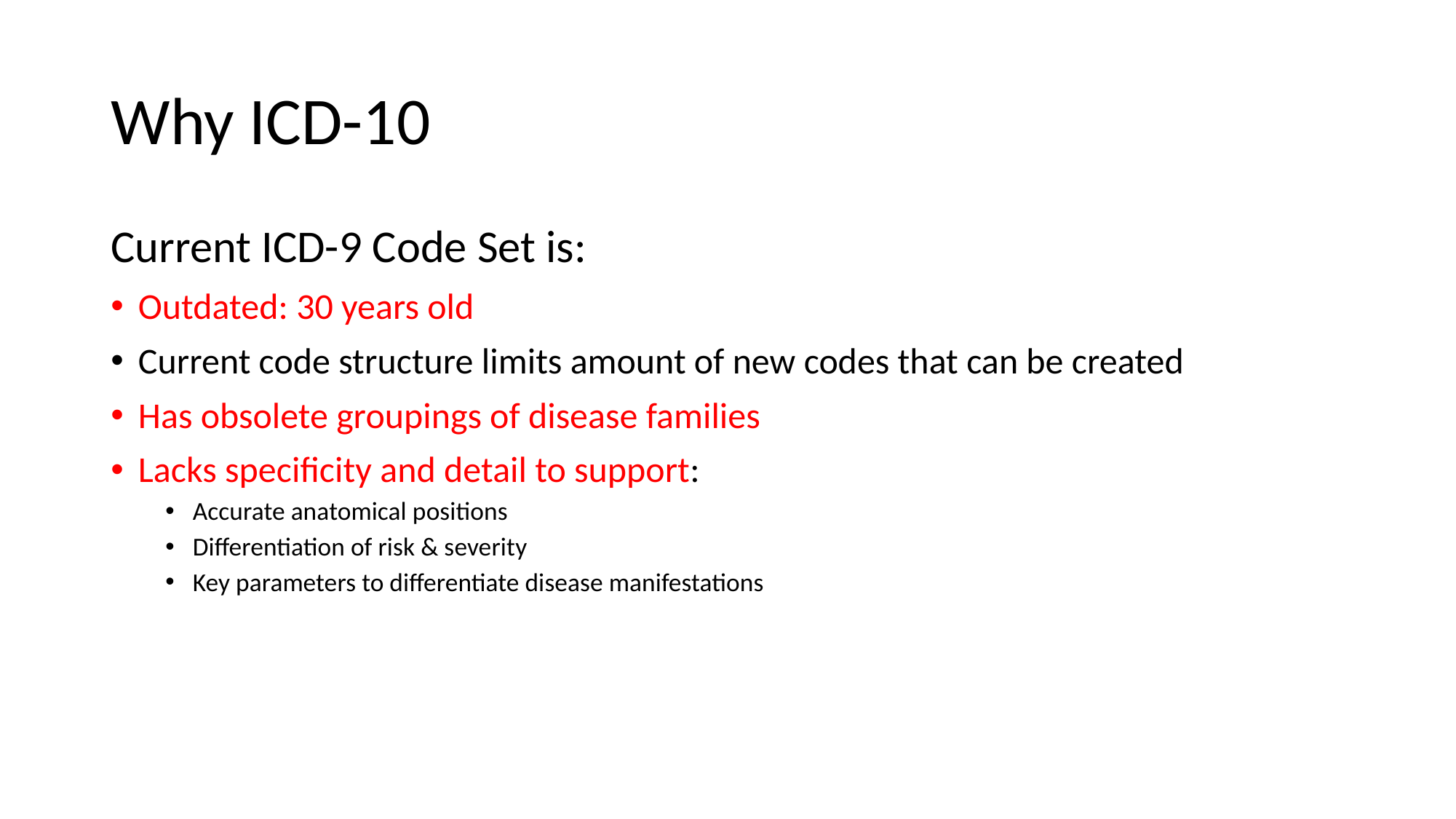

# Why ICD-10
Current ICD-9 Code Set is:
Outdated: 30 years old
Current code structure limits amount of new codes that can be created
Has obsolete groupings of disease families
Lacks specificity and detail to support:
Accurate anatomical positions
Differentiation of risk & severity
Key parameters to differentiate disease manifestations